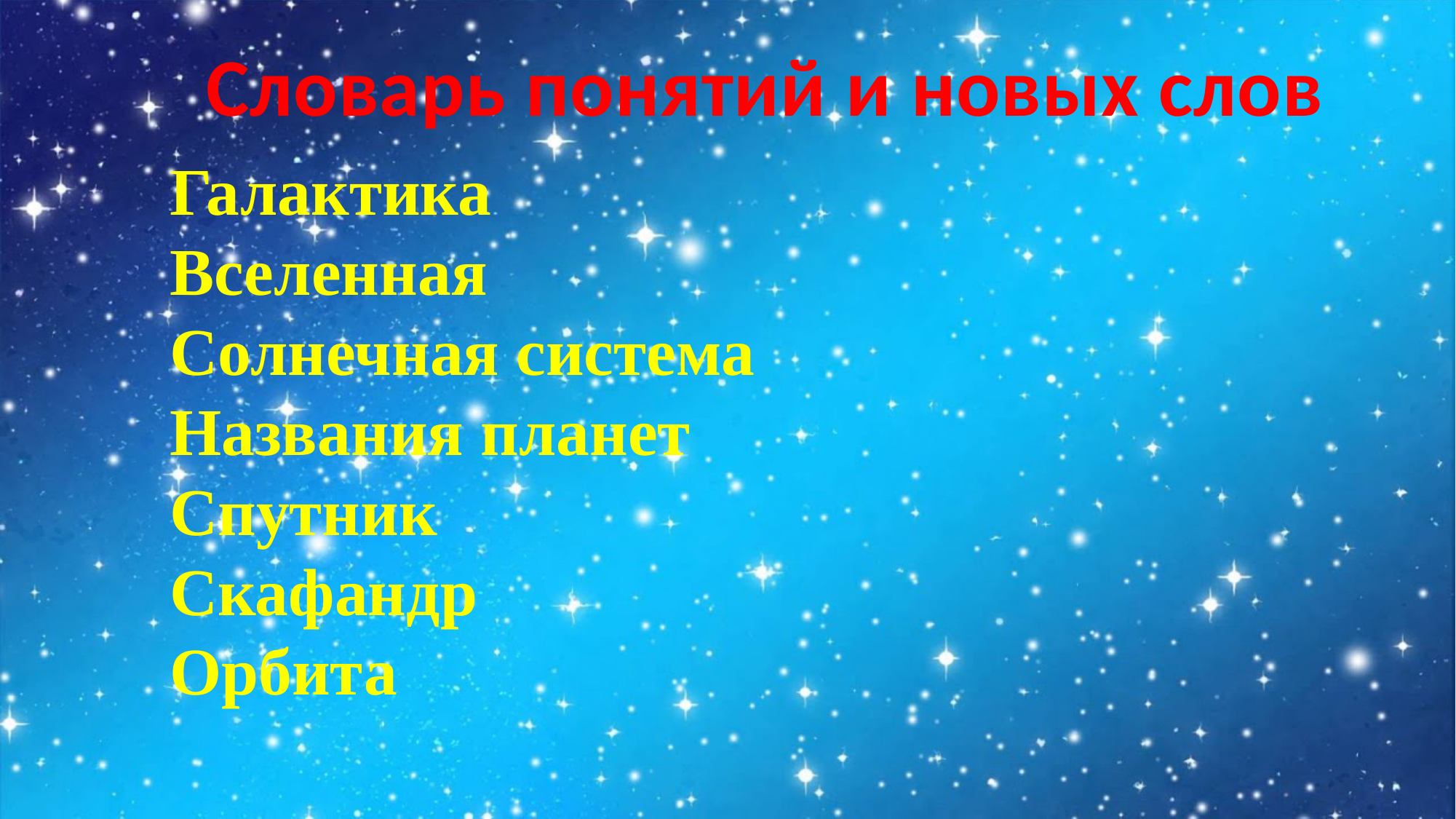

Словарь понятий и новых слов
Галактика
Вселенная
Солнечная система
Названия планет
Спутник
Скафандр
Орбита